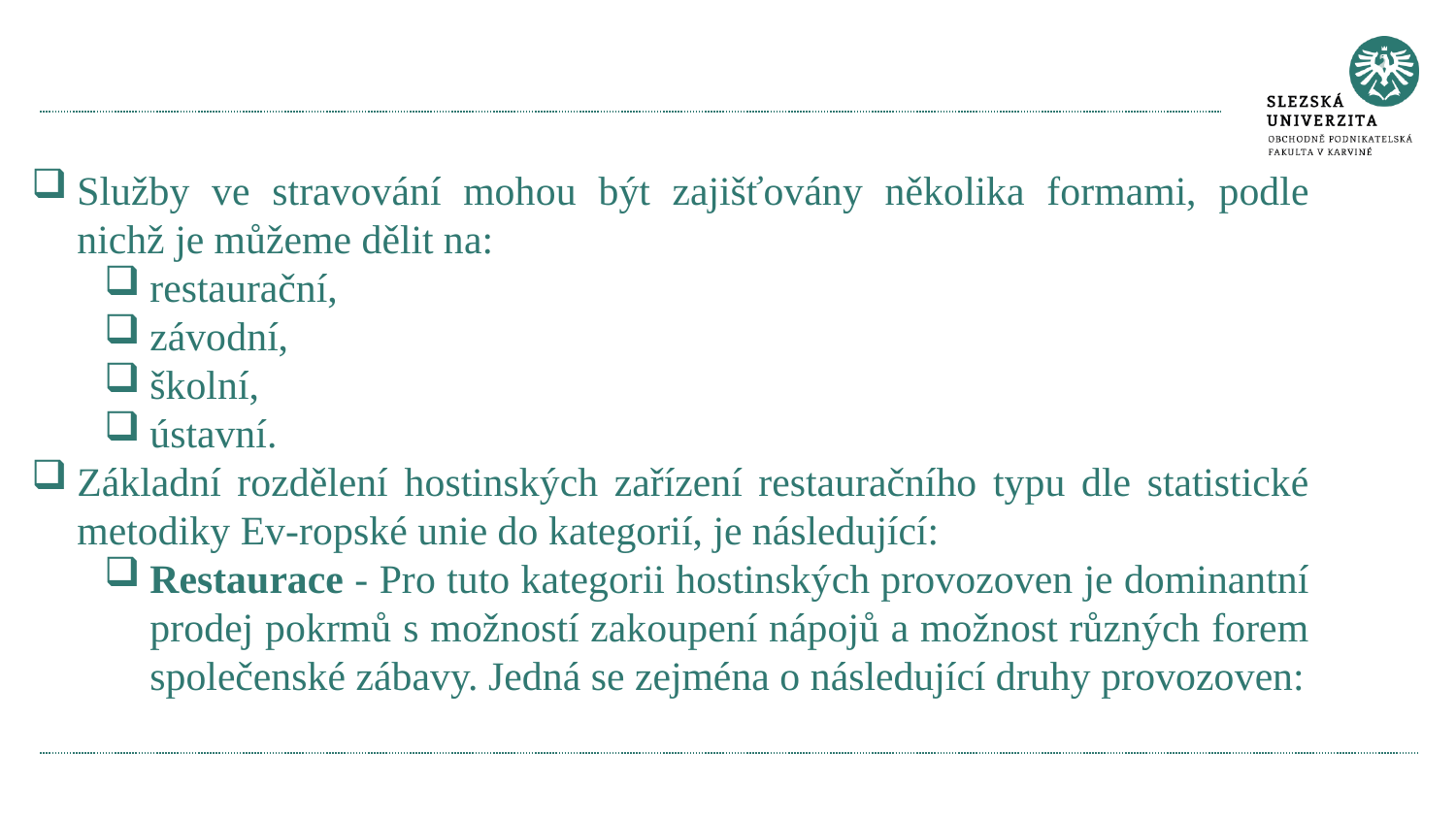

#
Služby ve stravování mohou být zajišťovány několika formami, podle nichž je můžeme dělit na:
restaurační,
závodní,
školní,
ústavní.
Základní rozdělení hostinských zařízení restauračního typu dle statistické metodiky Ev-ropské unie do kategorií, je následující:
Restaurace - Pro tuto kategorii hostinských provozoven je dominantní prodej pokrmů s možností zakoupení nápojů a možnost různých forem společenské zábavy. Jedná se zejména o následující druhy provozoven: